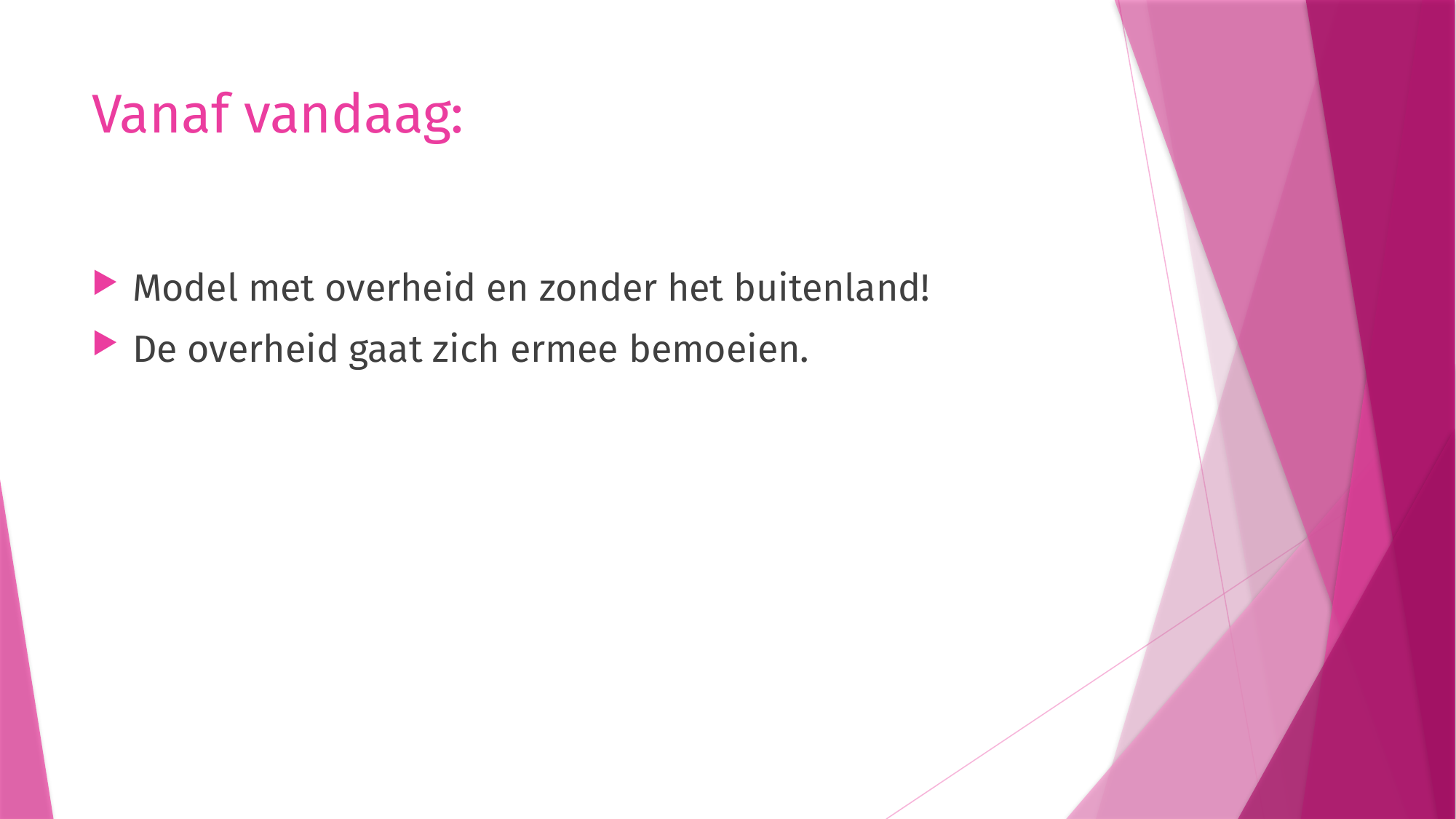

# Vanaf vandaag:
Model met overheid en zonder het buitenland!
De overheid gaat zich ermee bemoeien.